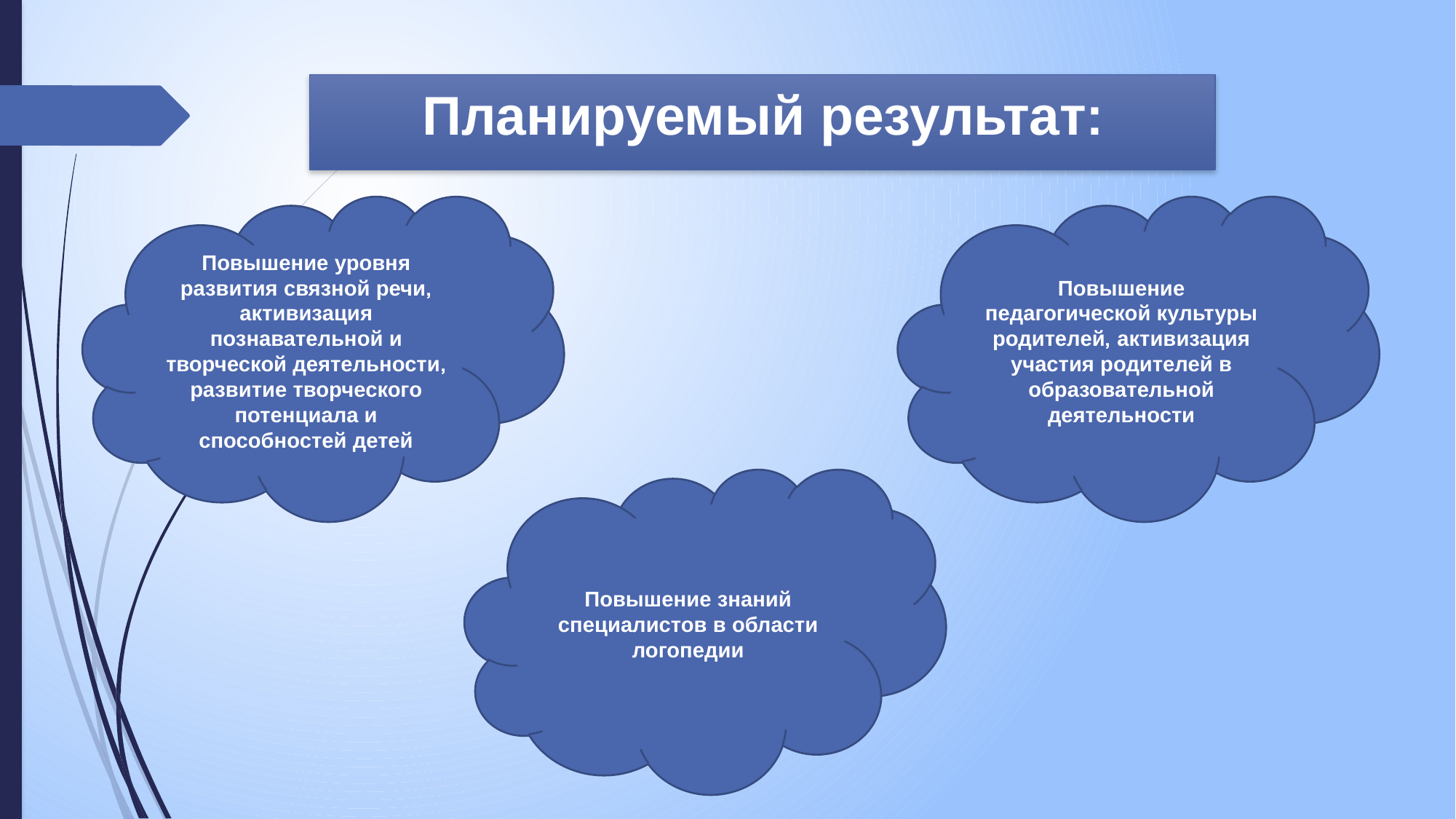

# Планируемый результат:
Повышение уровня развития связной речи, активизация познавательной и творческой деятельности, развитие творческого потенциала и способностей детей
Повышение педагогической культуры родителей, активизация участия родителей в образовательной деятельности
Повышение знаний специалистов в области логопедии